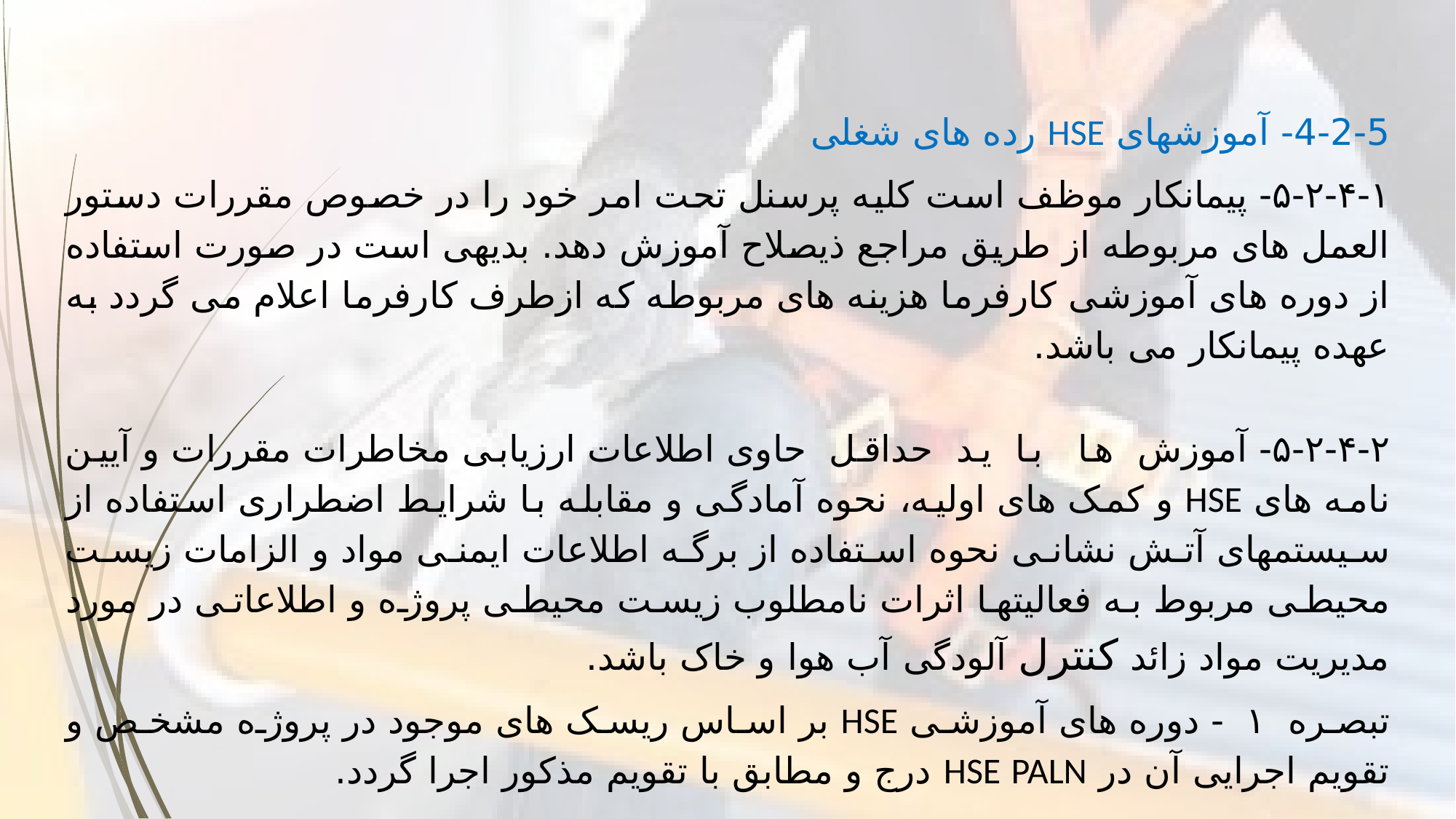

4-2-5- آموزشهای HSE رده های شغلی
۵-۲-۴-۱- پیمانکار موظف است کلیه پرسنل تحت امر خود را در خصوص مقررات دستور العمل های مربوطه از طریق مراجع ذیصلاح آموزش دهد. بدیهی است در صورت استفاده از دوره های آموزشی کارفرما هزینه های مربوطه که ازطرف کارفرما اعلام می گردد به عهده پیمانکار می باشد.

۵-۲-۴-۲- آموزش  ها   با  ید  حداقل  حاوی اطلاعات ارزیابی مخاطرات مقررات و آیین نامه های HSE و کمک های اولیه، نحوه آمادگی و مقابله با شرایط اضطراری استفاده از سیستمهای آتش نشانی نحوه استفاده از برگه اطلاعات ایمنی مواد و الزامات زیست محیطی مربوط به فعالیتها اثرات نامطلوب زیست محیطی پروژه و اطلاعاتی در مورد مدیریت مواد زائد کنترل آلودگی آب هوا و خاک باشد.
تبصره ۱ - دوره های آموزشی HSE بر اساس ریسک های موجود در پروژه مشخص و تقویم اجرایی آن در HSE PALN درج و مطابق با تقویم مذکور اجرا گردد.